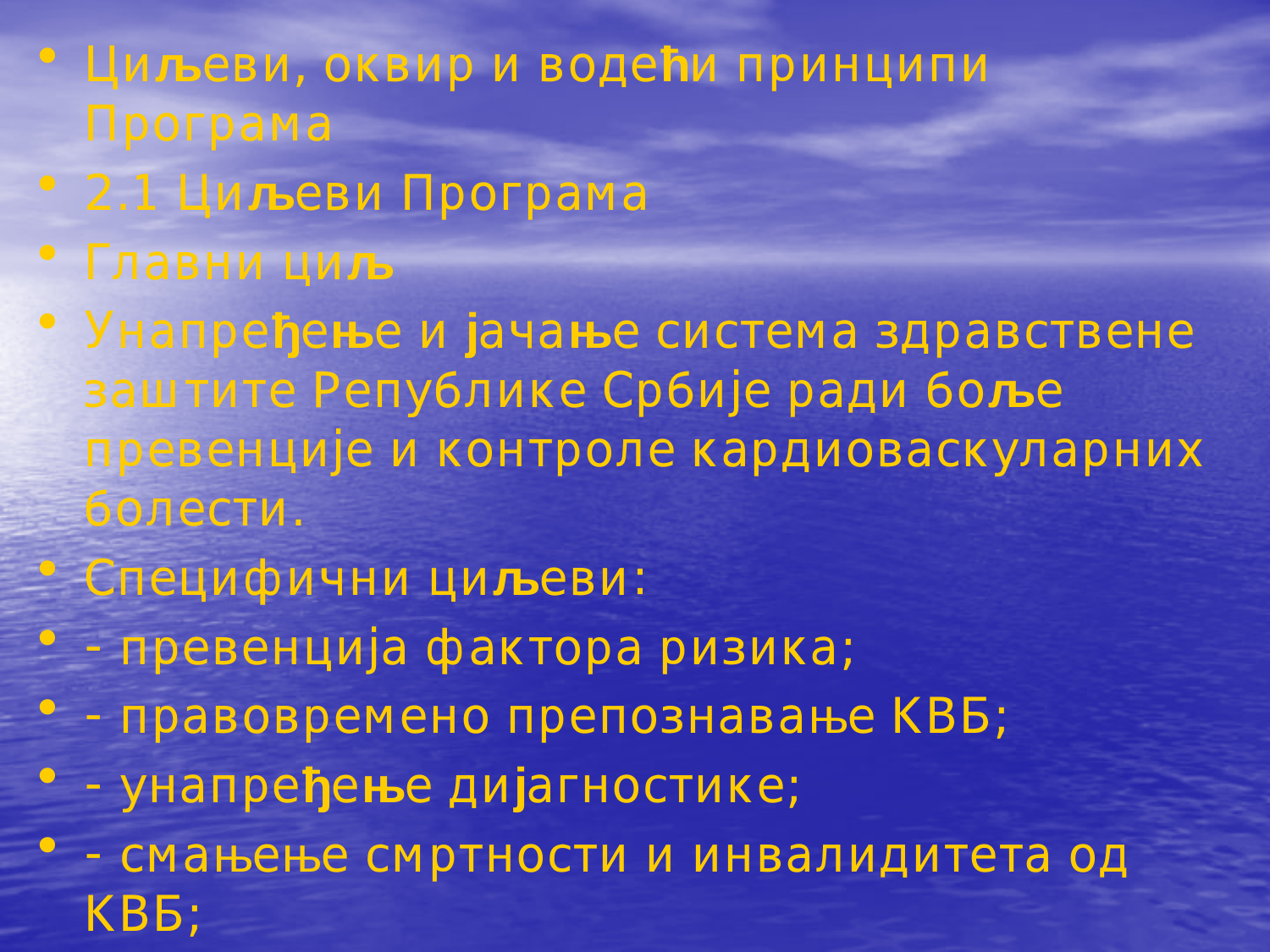

Циљеви, оквир и водећи принципи Програма
2.1 Циљеви Програма
Главни циљ
Унапређење и јачање система здравствене заштите Републике Србије ради боље превенције и контроле кардиоваскуларних болести.
Специфични циљеви:
- превенција фактора ризика;
- правовремено препознавање КВБ;
- унапређење дијагностике;
- смањење смртности и инвалидитета од КВБ;
- унапређење квалитета живота оболелих.